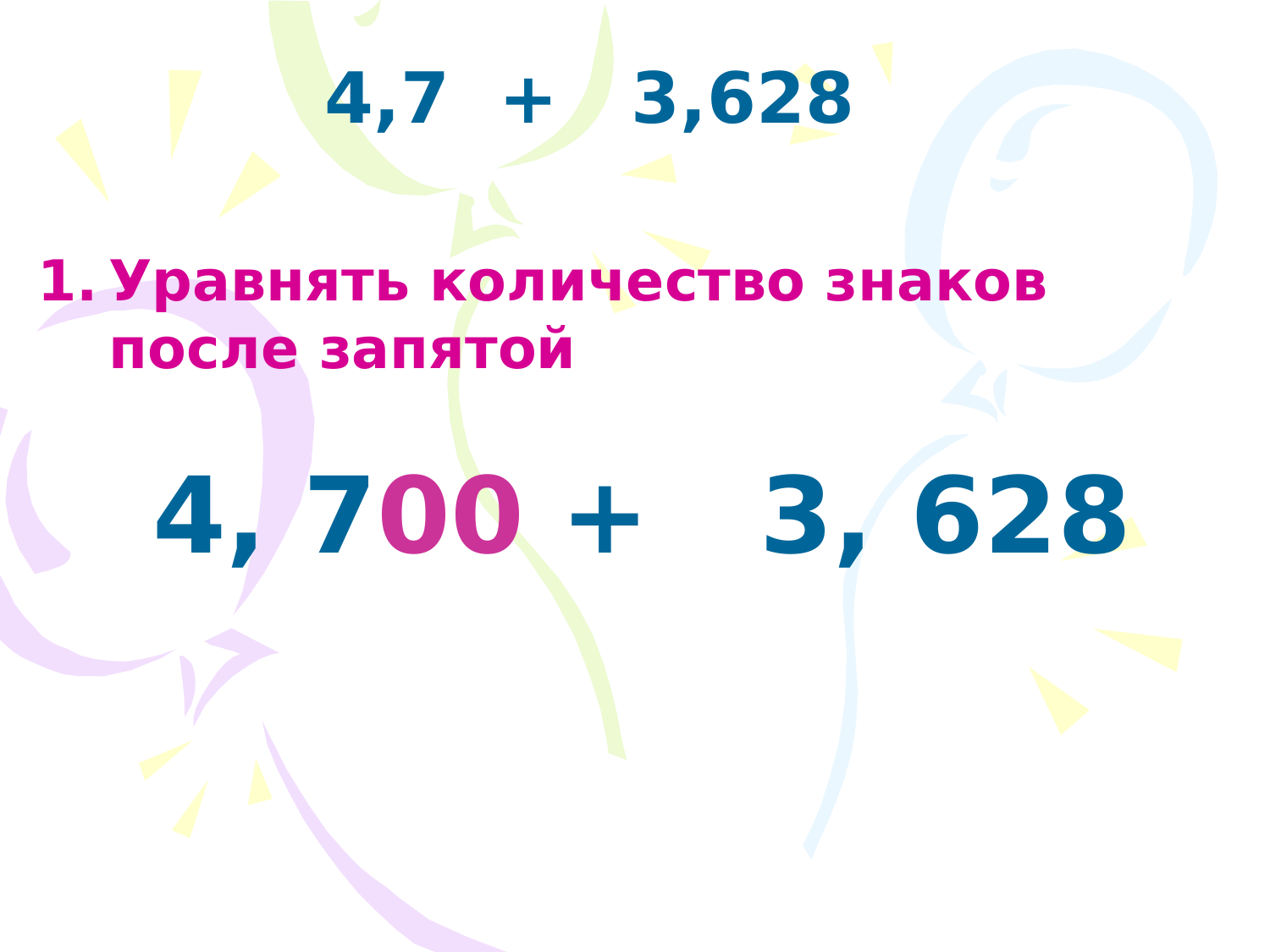

#
4,7  +   3,628
Уравнять количество знаков после запятой

 4, 700 +   3, 628